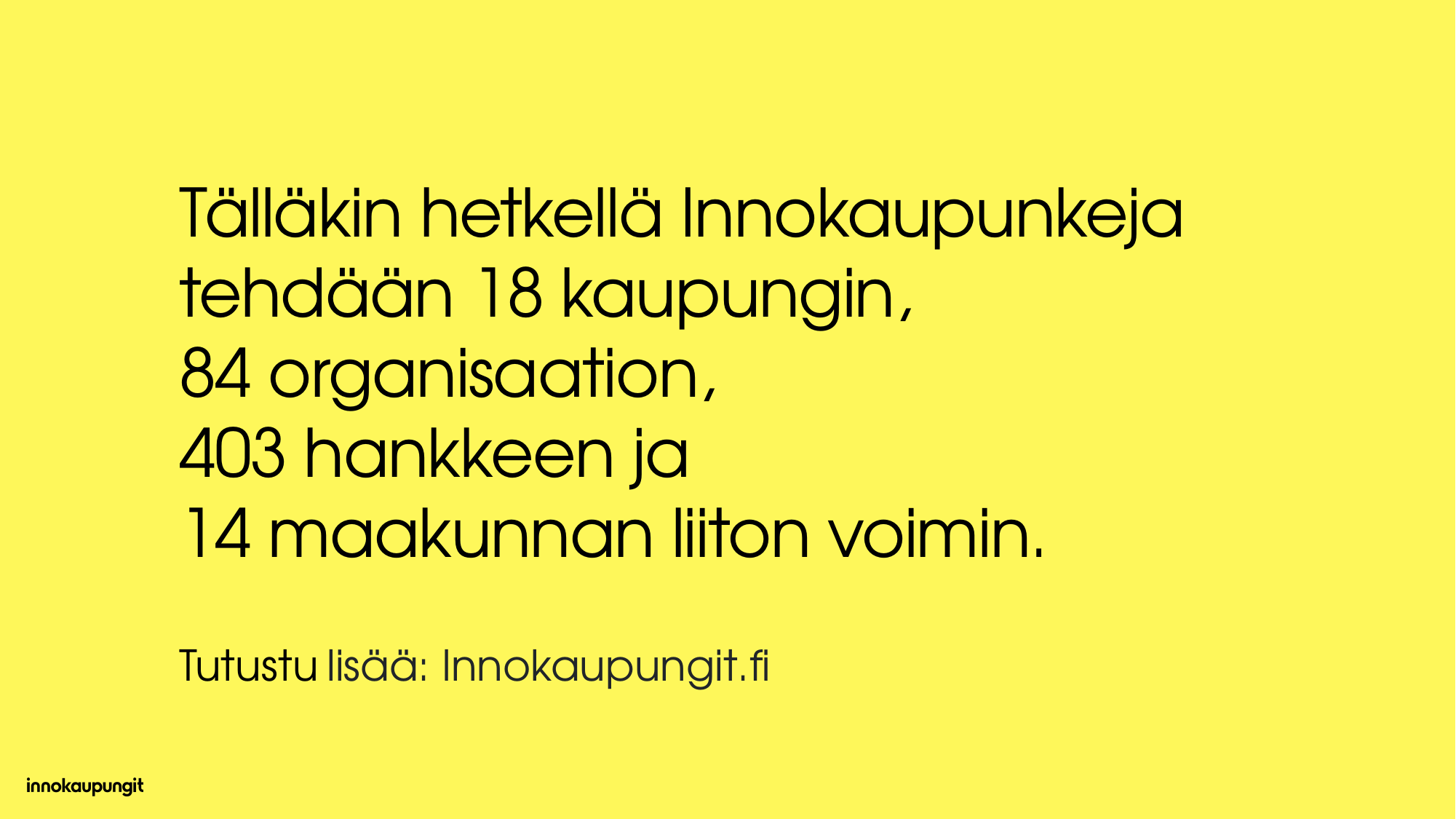

# Tälläkin hetkellä Innokaupunkeja tehdään 18 kaupungin, 84 organisaation, 403 hankkeen ja 14 maakunnan liiton voimin.
Tutustu lisää: Innokaupungit.fi